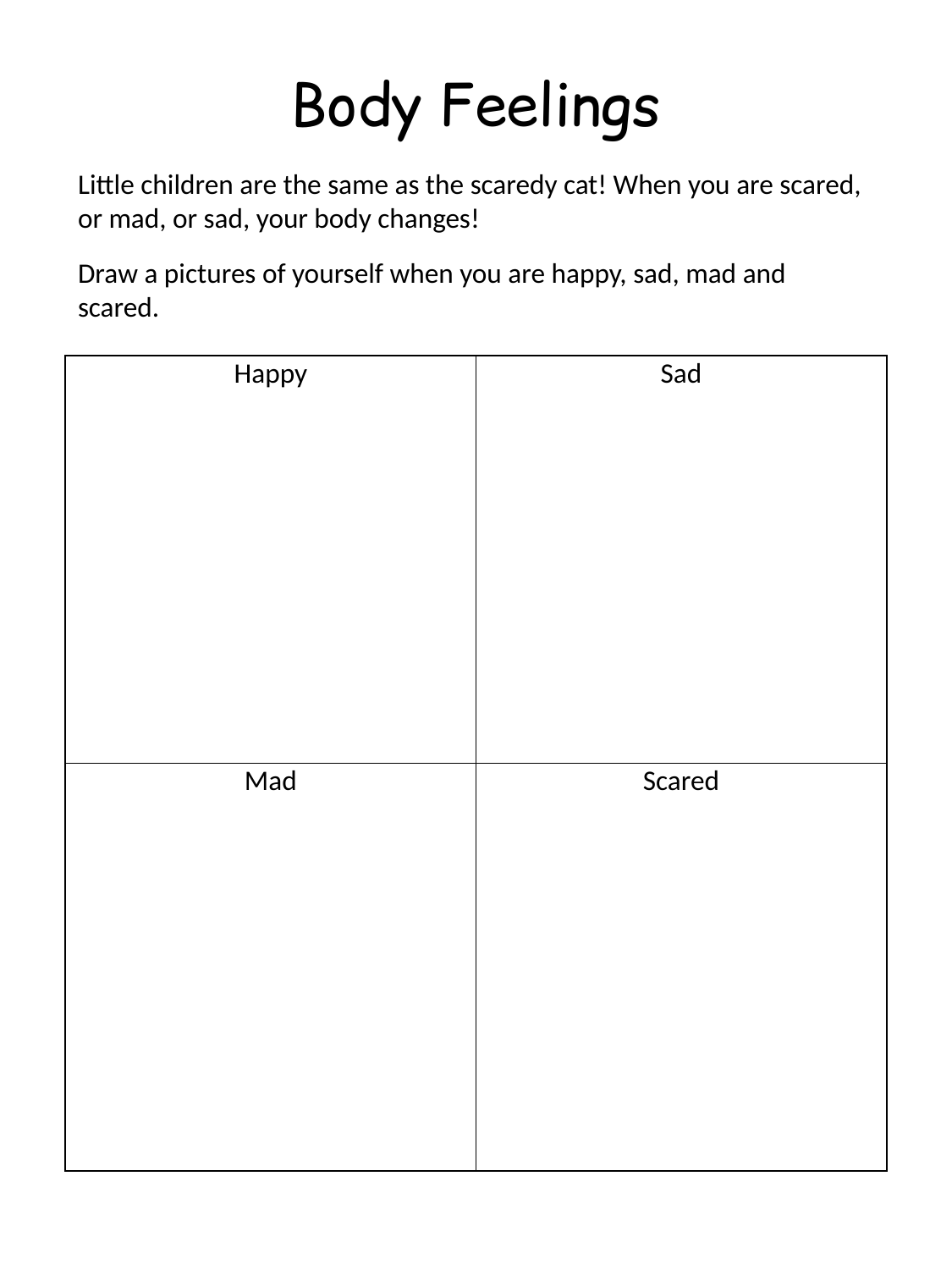

Body Feelings
Little children are the same as the scaredy cat! When you are scared, or mad, or sad, your body changes!
Draw a pictures of yourself when you are happy, sad, mad and scared.

| Happy | Sad |
| --- | --- |
| Mad | Scared |